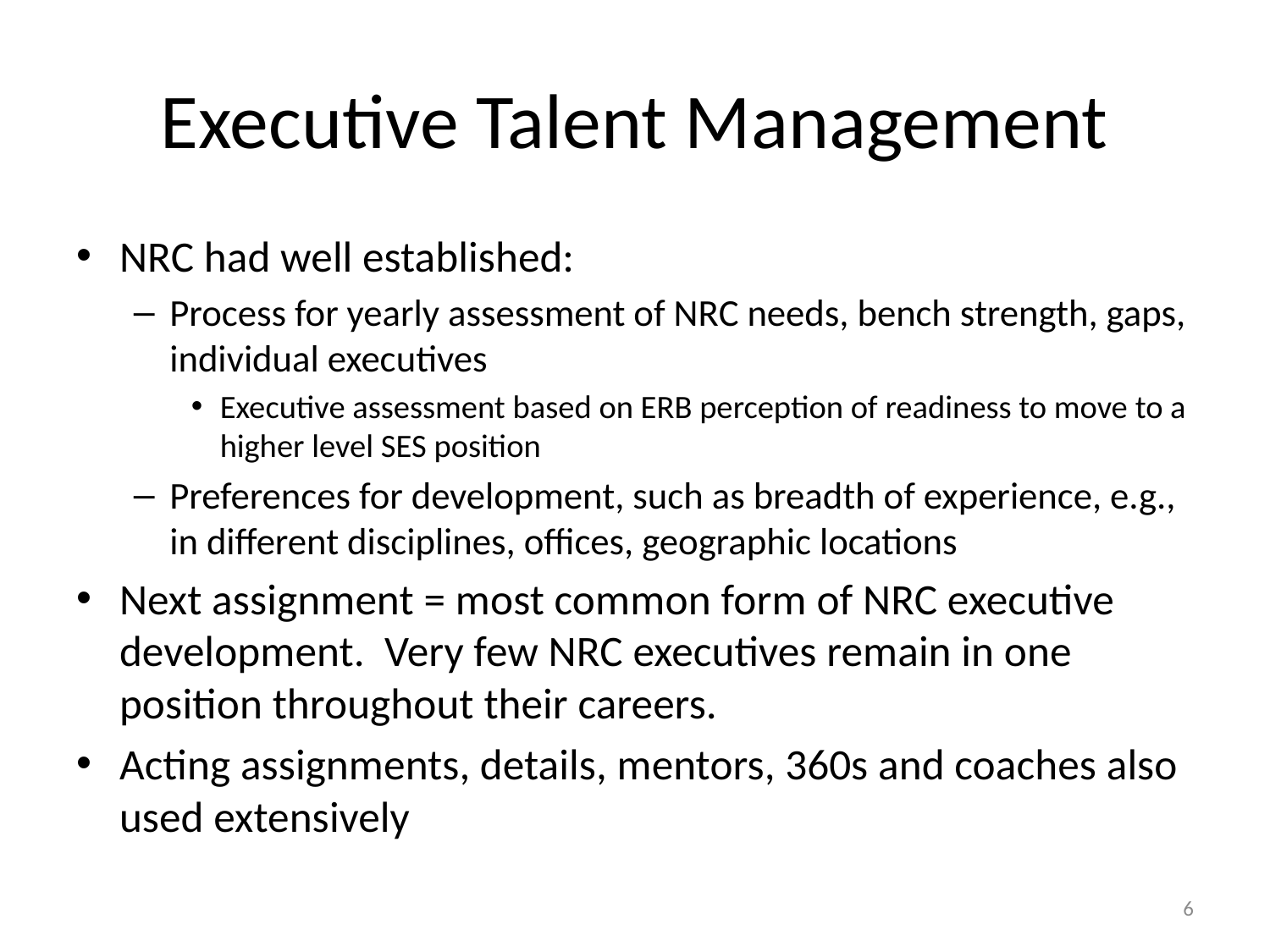

# Executive Talent Management
NRC had well established:
Process for yearly assessment of NRC needs, bench strength, gaps, individual executives
Executive assessment based on ERB perception of readiness to move to a higher level SES position
Preferences for development, such as breadth of experience, e.g., in different disciplines, offices, geographic locations
Next assignment = most common form of NRC executive development.  Very few NRC executives remain in one position throughout their careers.
Acting assignments, details, mentors, 360s and coaches also used extensively
6